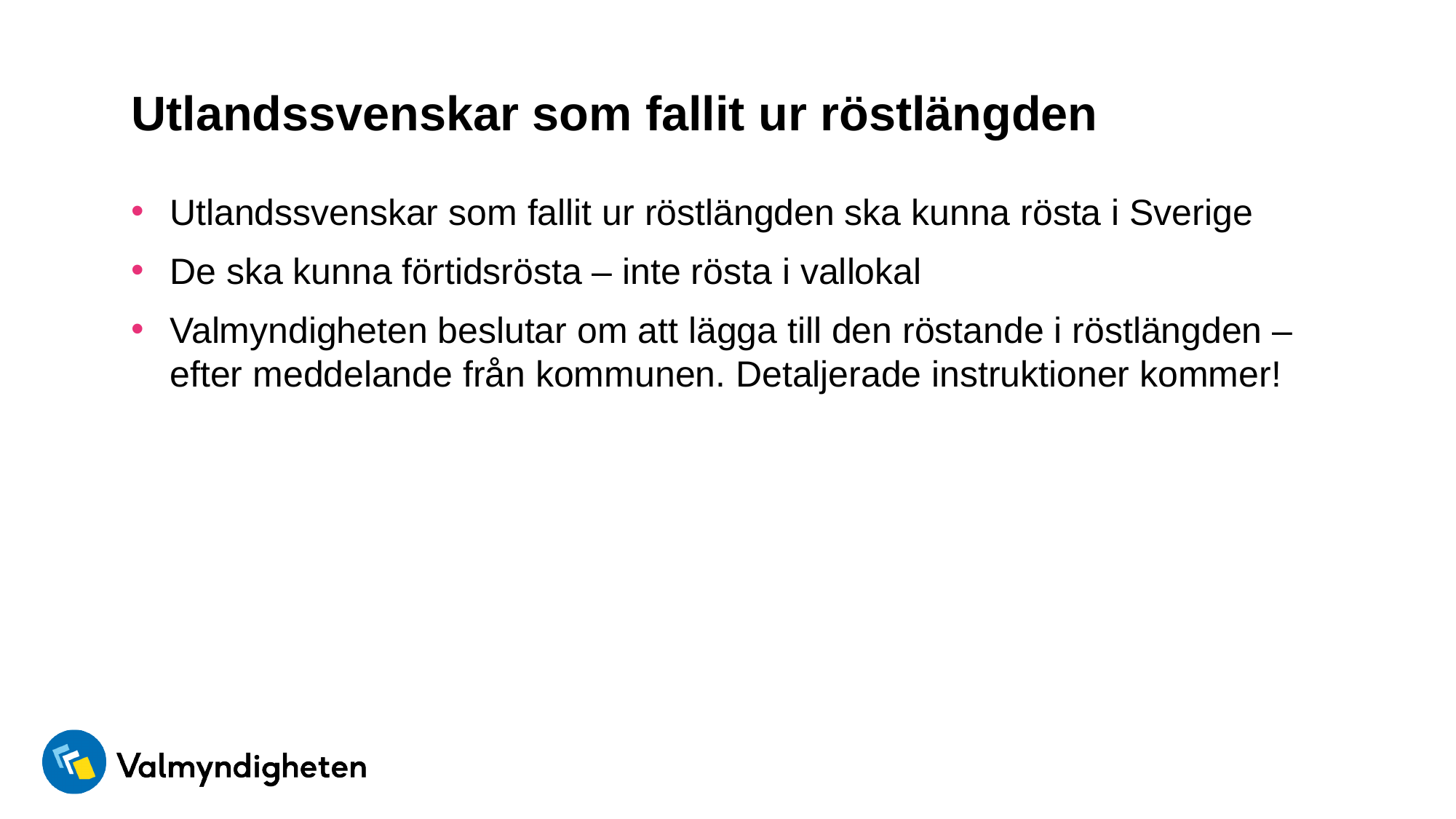

# Utlandssvenskar som fallit ur röstlängden
Utlandssvenskar som fallit ur röstlängden ska kunna rösta i Sverige
De ska kunna förtidsrösta – inte rösta i vallokal
Valmyndigheten beslutar om att lägga till den röstande i röstlängden – efter meddelande från kommunen. Detaljerade instruktioner kommer!